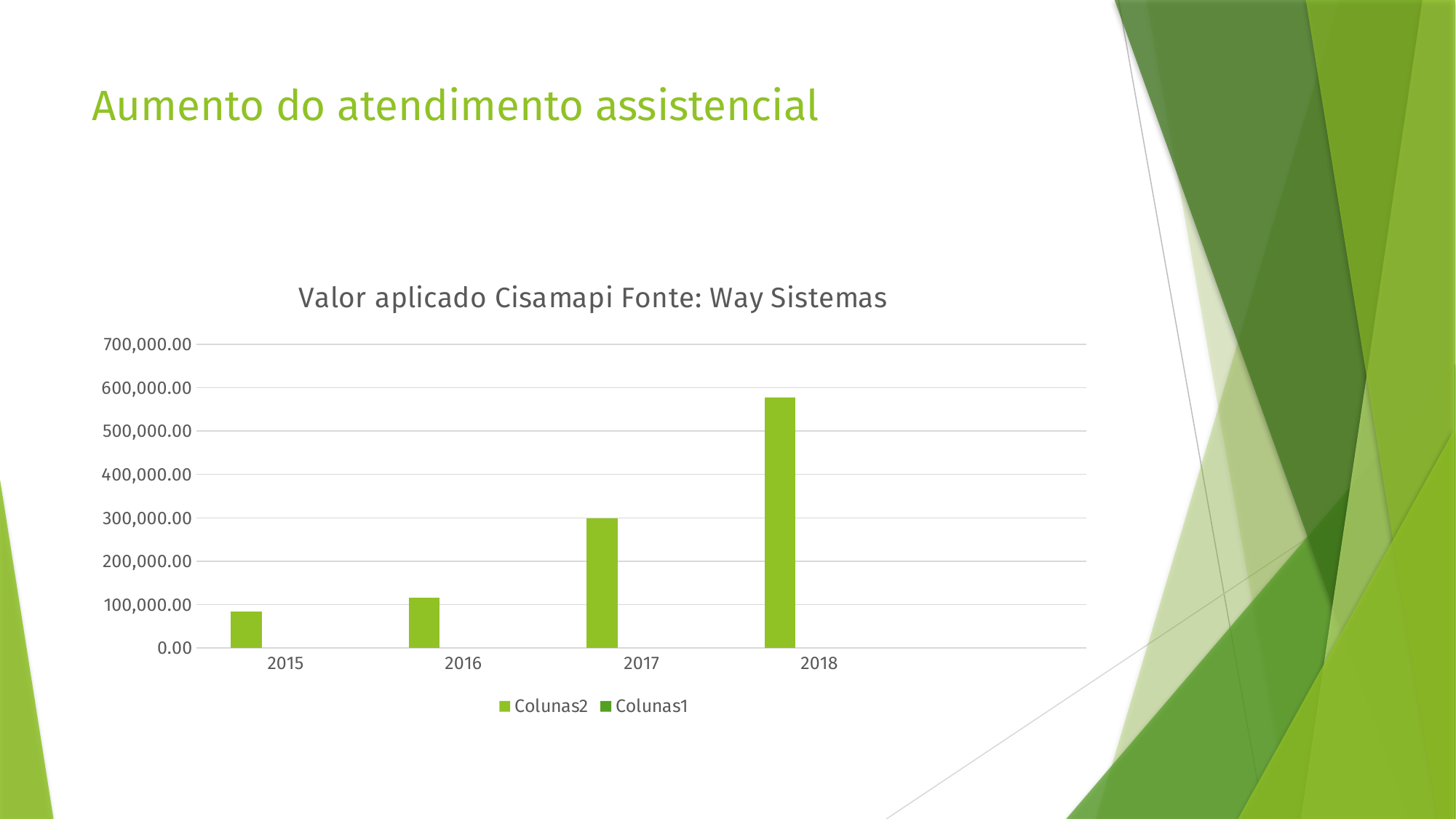

# Aumento do atendimento assistencial

### Chart: Valor aplicado Cisamapi Fonte: Way Sistemas

| Category | Colunas2 | Colunas1 | Coluna1 |
|---|---|---|---|
| 2015 | 84149.71 | None | None |
| 2016 | 116059.02 | None | None |
| 2017 | 299424.01 | None | None |
| 2018 | 577716.0 | None | None |